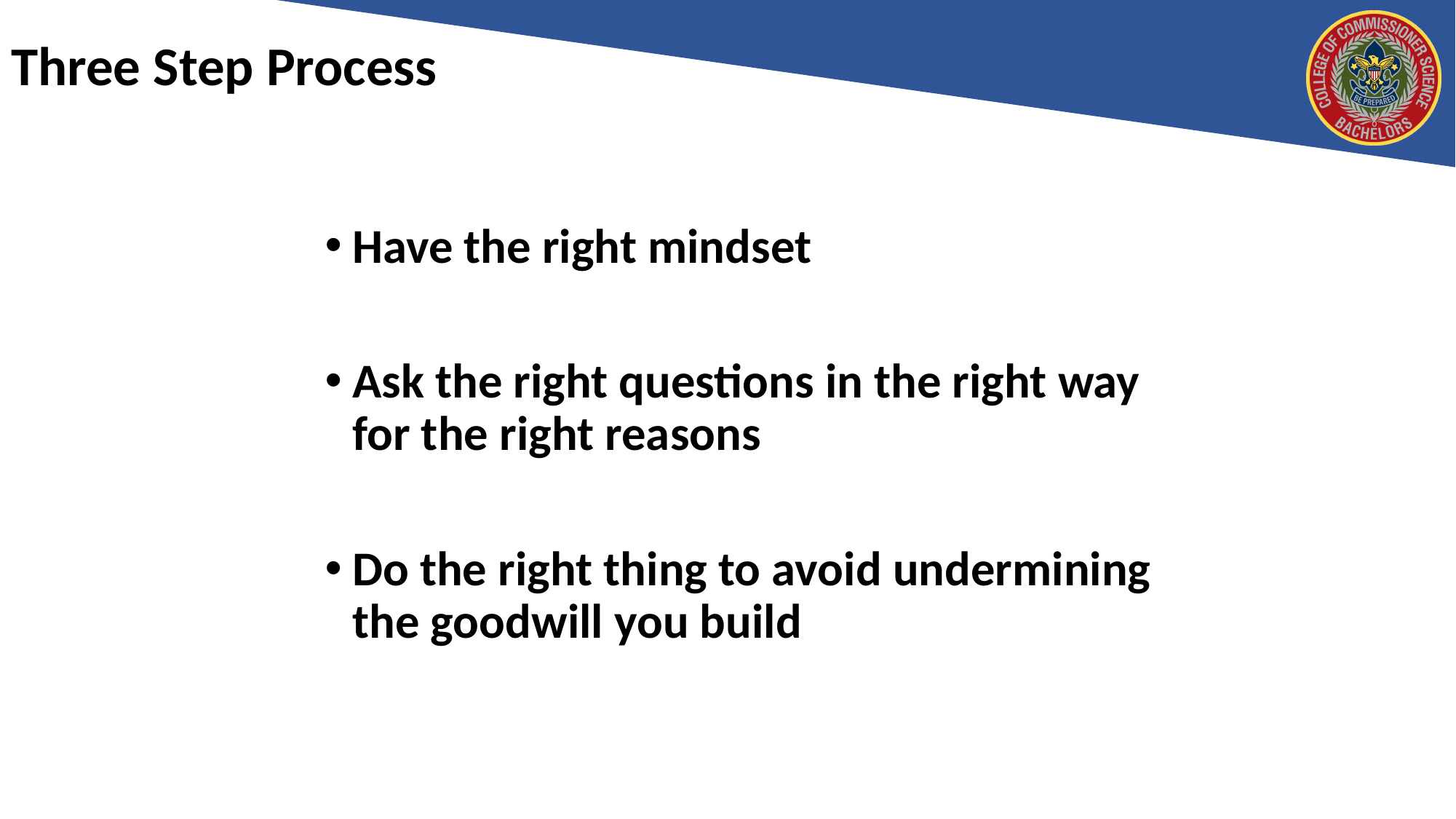

# Three Step Process
Have the right mindset

Ask the right questions in the right way for the right reasons

Do the right thing to avoid undermining the goodwill you build